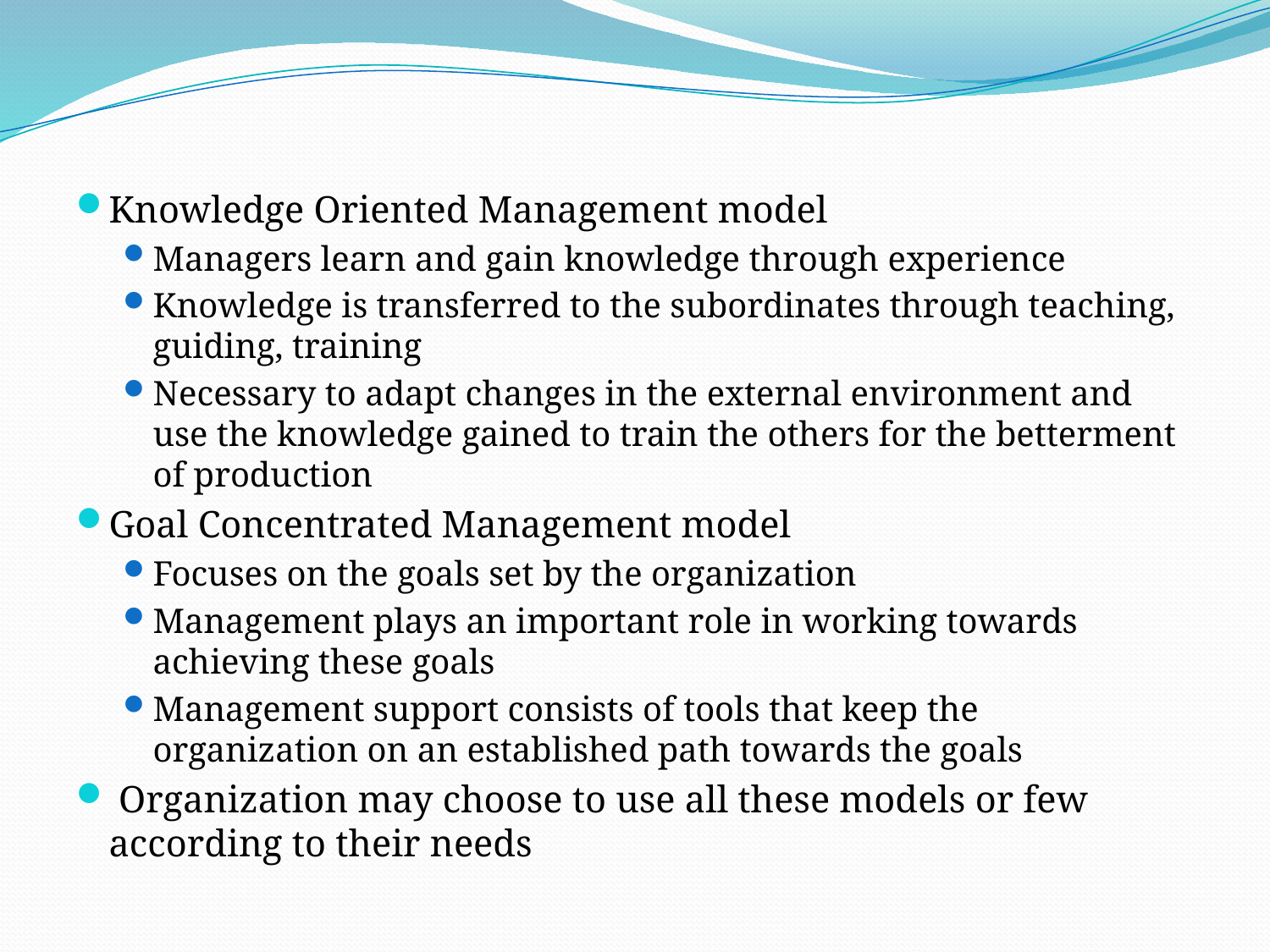

#
Knowledge Oriented Management model
Managers learn and gain knowledge through experience
Knowledge is transferred to the subordinates through teaching, guiding, training
Necessary to adapt changes in the external environment and use the knowledge gained to train the others for the betterment of production
Goal Concentrated Management model
Focuses on the goals set by the organization
Management plays an important role in working towards achieving these goals
Management support consists of tools that keep the organization on an established path towards the goals
 Organization may choose to use all these models or few according to their needs